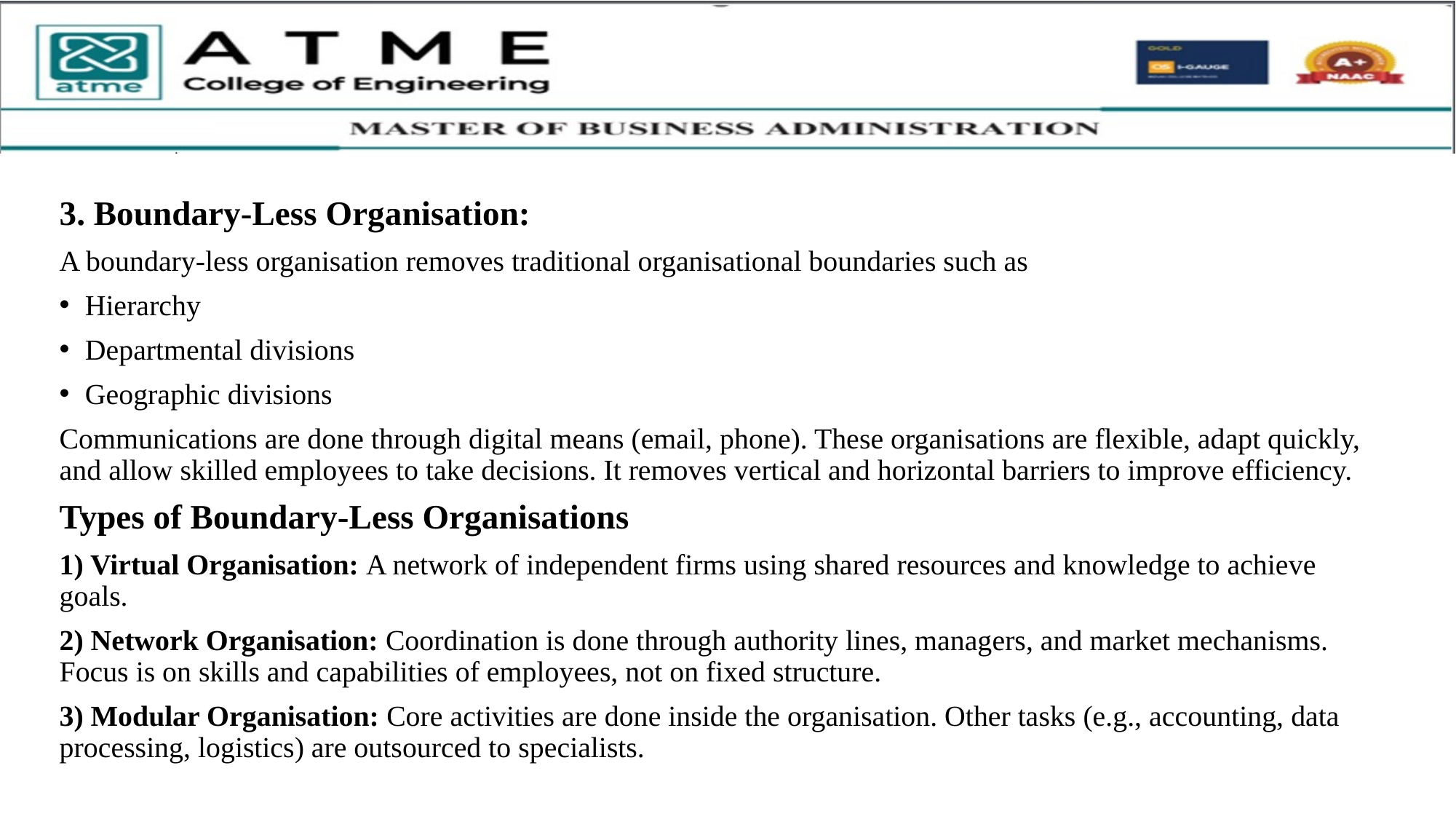

3. Boundary-Less Organisation:
A boundary-less organisation removes traditional organisational boundaries such as
Hierarchy
Departmental divisions
Geographic divisions
Communications are done through digital means (email, phone). These organisations are flexible, adapt quickly, and allow skilled employees to take decisions. It removes vertical and horizontal barriers to improve efficiency.
Types of Boundary-Less Organisations
1) Virtual Organisation: A network of independent firms using shared resources and knowledge to achieve goals.
2) Network Organisation: Coordination is done through authority lines, managers, and market mechanisms. Focus is on skills and capabilities of employees, not on fixed structure.
3) Modular Organisation: Core activities are done inside the organisation. Other tasks (e.g., accounting, data processing, logistics) are outsourced to specialists.